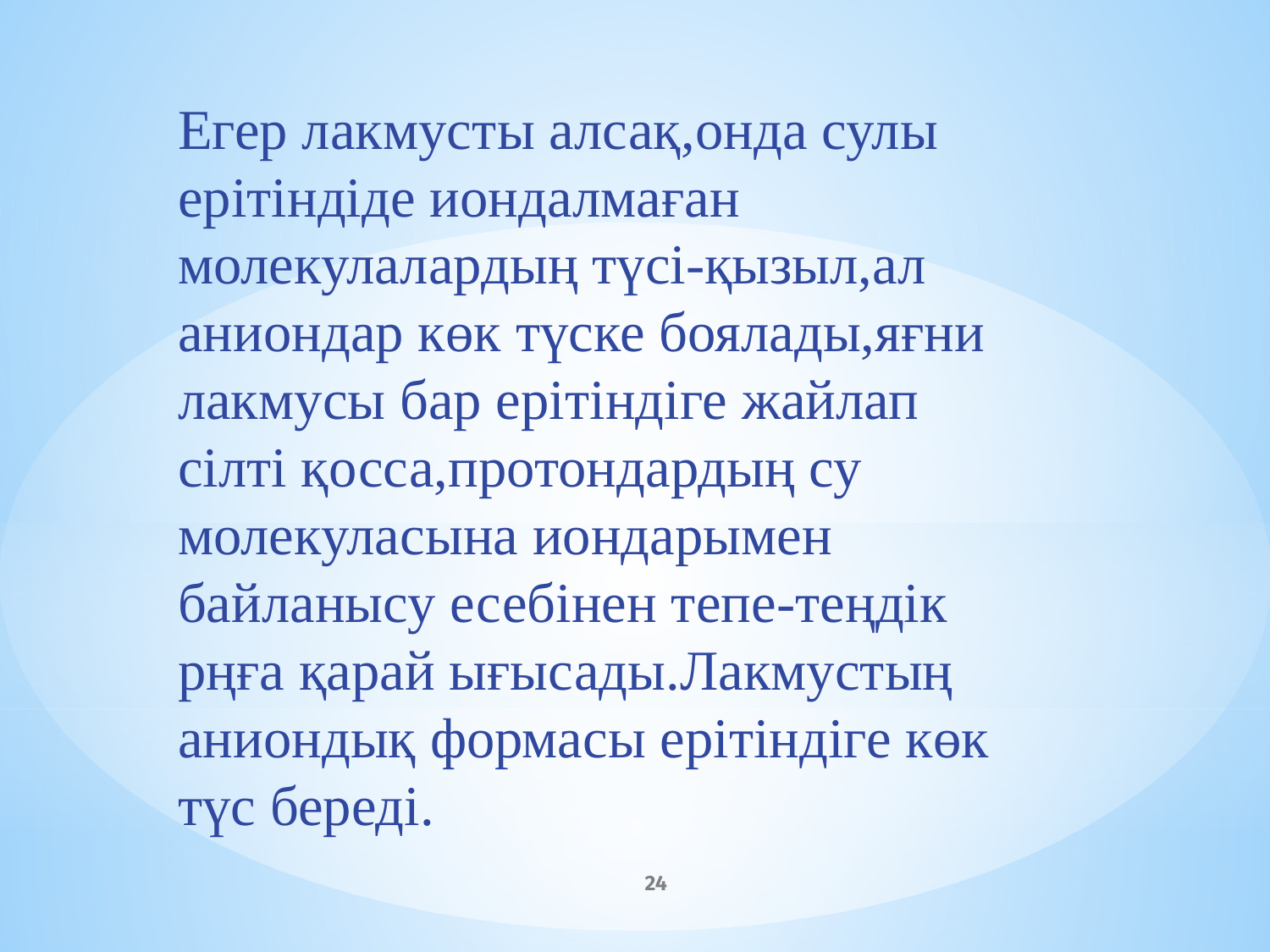

Егер лакмусты алсақ,онда сулы ерітіндіде иондалмаған молекулалардың түсі-қызыл,ал аниондар көк түске боялады,яғни лакмусы бар ерітіндіге жайлап сілті қосса,протондардың су молекуласына иондарымен байланысу есебінен тепе-теңдік рңға қарай ығысады.Лакмустың аниондық формасы ерітіндіге көк түс береді.
24